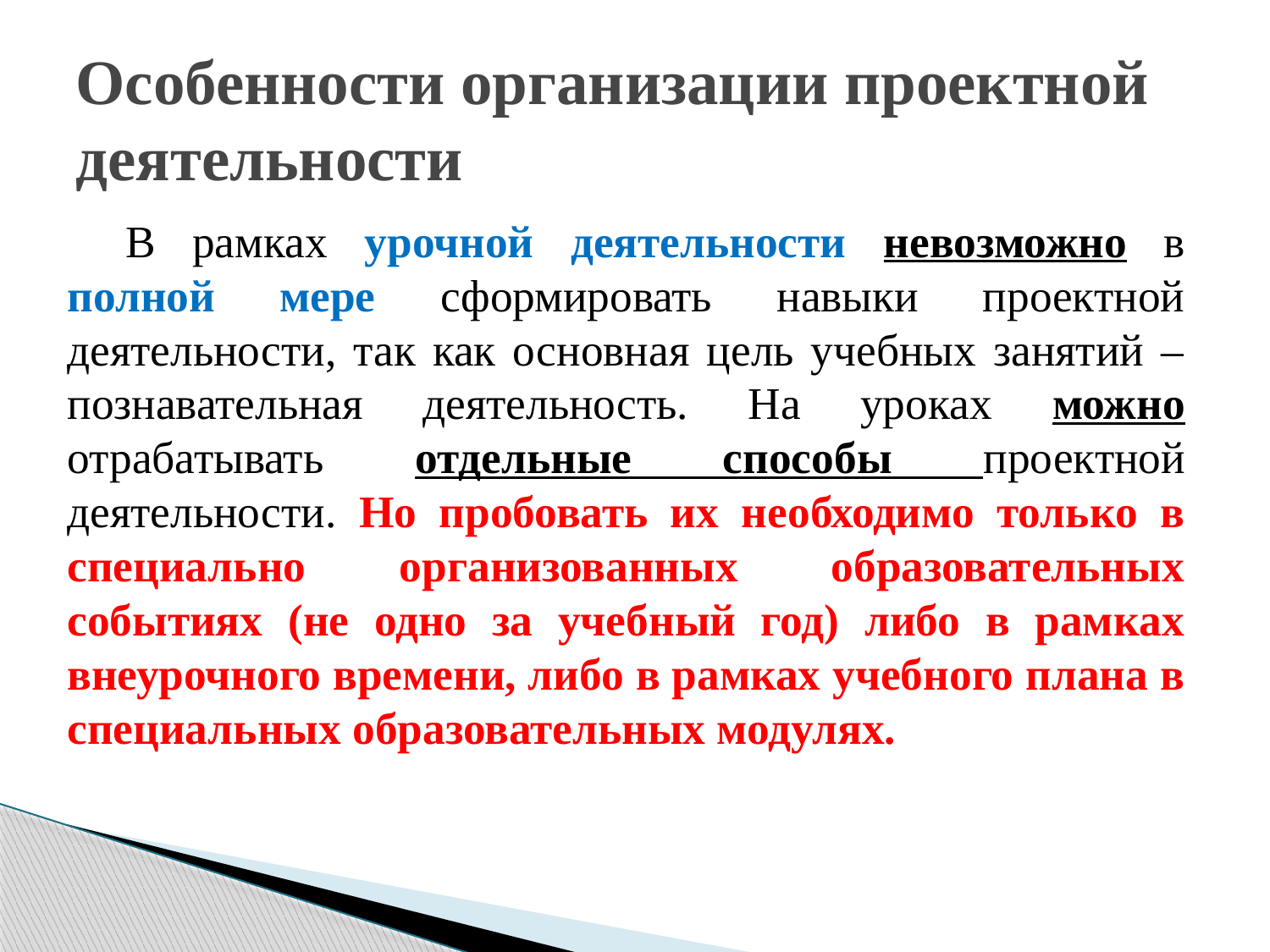

# Особенности организации проектной деятельности
В рамках урочной деятельности невозможно в полной мере сформировать навыки проектной деятельности, так как основная цель учебных занятий – познавательная деятельность. На уроках можно отрабатывать отдельные способы проектной деятельности. Но пробовать их необходимо только в специально организованных образовательных событиях (не одно за учебный год) либо в рамках внеурочного времени, либо в рамках учебного плана в специальных образовательных модулях.